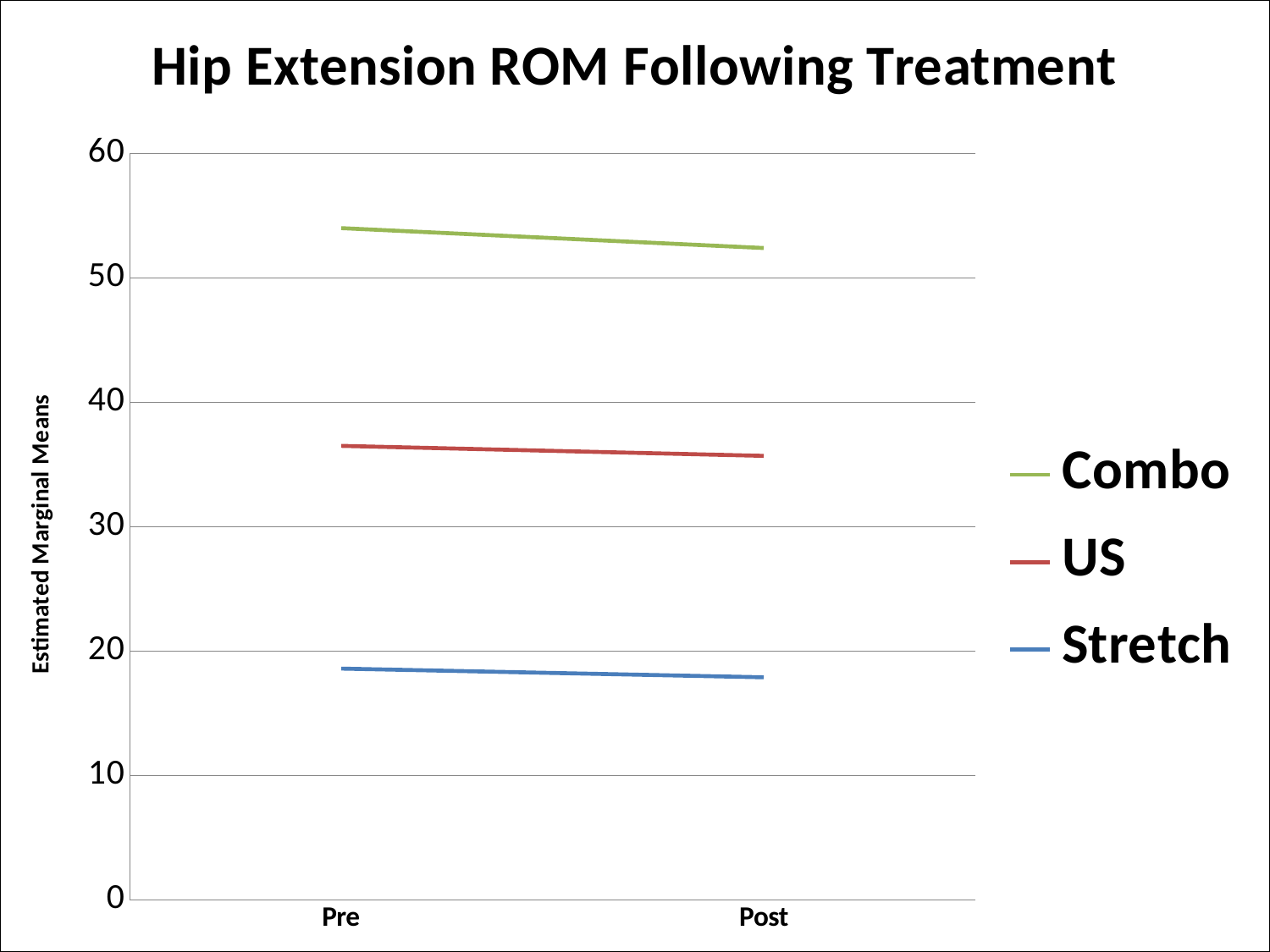

### Chart: Hip Extension ROM Following Treatment

| Category | Stretch | US | Combo |
|---|---|---|---|
| Pre | 18.6 | 17.9 | 17.5 |
| Post | 17.9 | 17.8 | 16.7 |